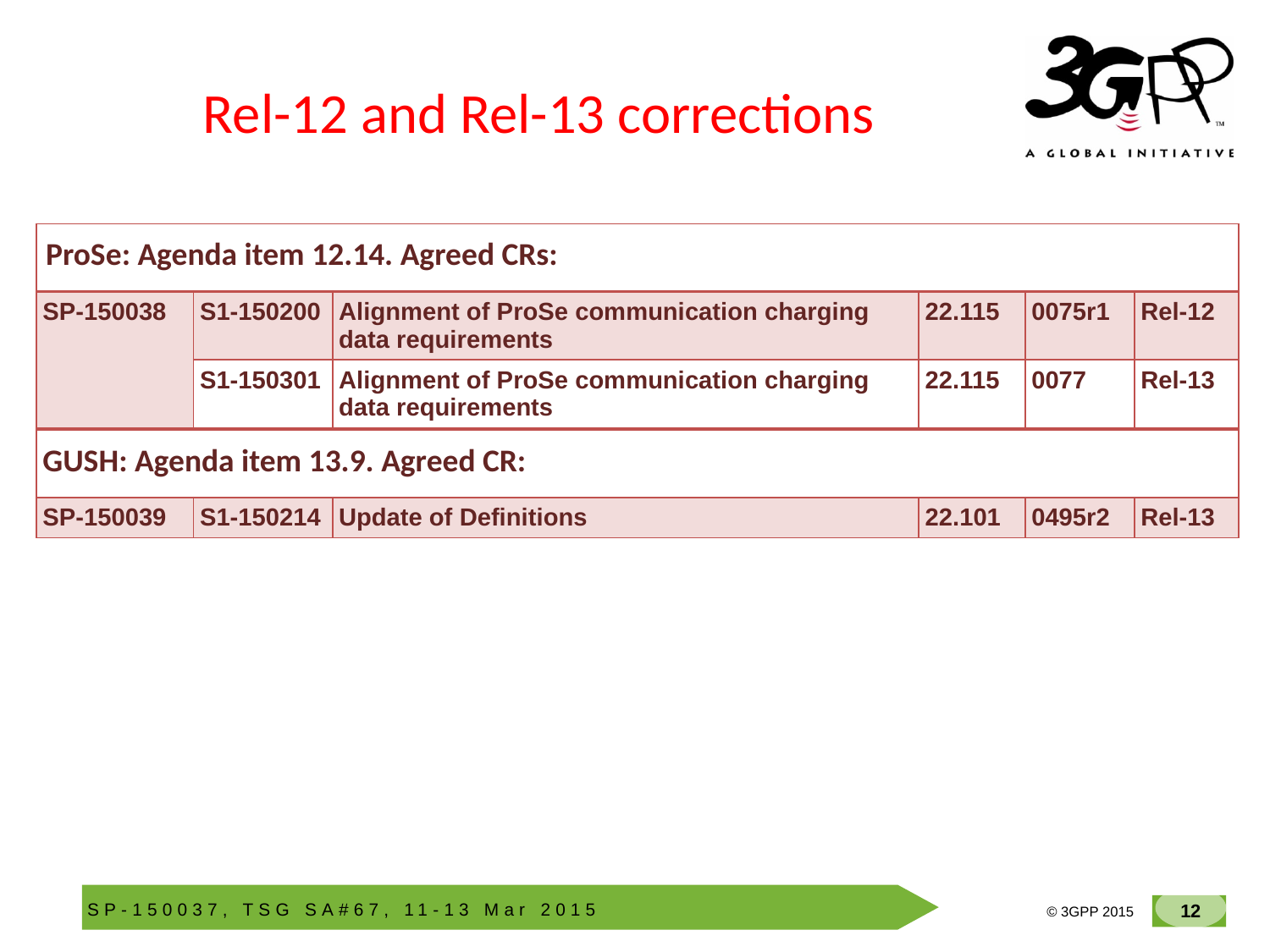

# Rel-12 and Rel-13 corrections
| ProSe: Agenda item 12.14. Agreed CRs: |  |  |  |  |  |
| --- | --- | --- | --- | --- | --- |
| SP-150038 | S1-150200 | Alignment of ProSe communication charging data requirements | 22.115 | 0075r1 | Rel-12 |
|  | S1-150301 | Alignment of ProSe communication charging data requirements | 22.115 | 0077 | Rel-13 |
|  |  |  |  |  |  |
| GUSH: Agenda item 13.9. Agreed CR: |  |  |  |  |  |
| SP-150039 | S1-150214 | Update of Definitions | 22.101 | 0495r2 | Rel-13 |